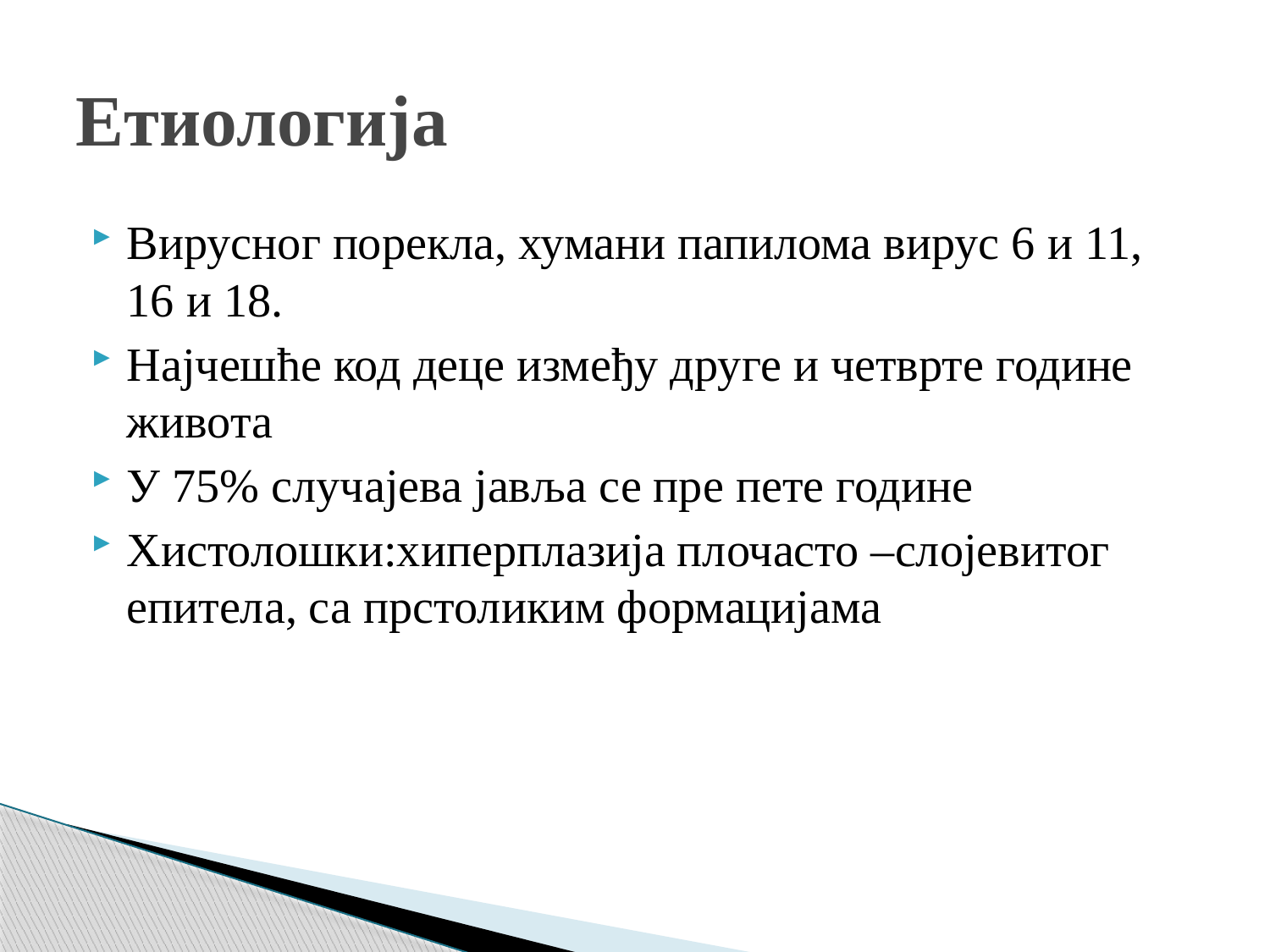

# Етиологија
Вирусног порекла, хумани папилома вирус 6 и 11, 16 и 18.
Најчешће код деце између друге и четврте године живота
У 75% случајева јавља се пре пете године
Хистолошки:хиперплазија плочасто –слојевитог епитела, са прстоликим формацијама